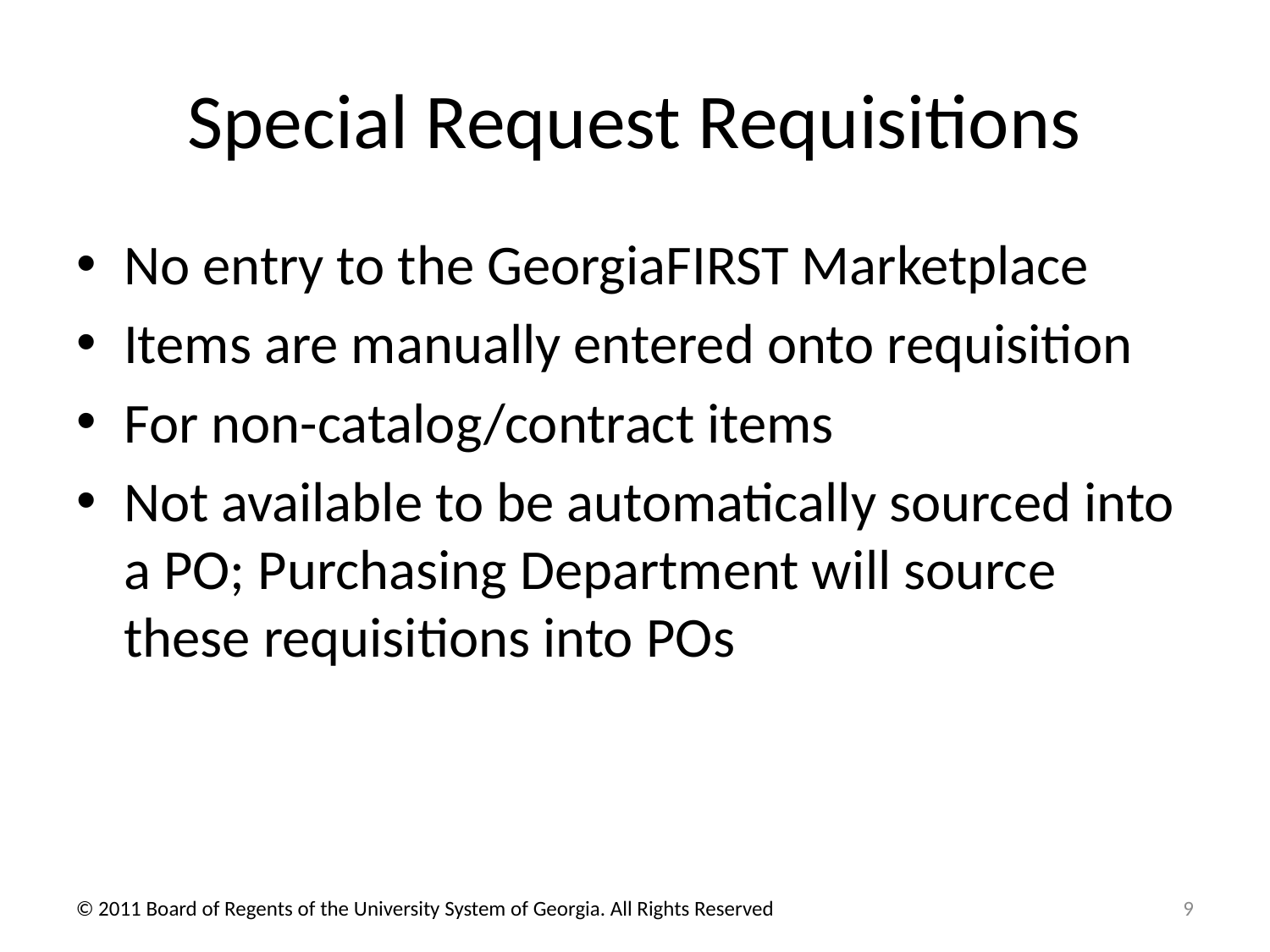

# Special Request Requisitions
No entry to the GeorgiaFIRST Marketplace
Items are manually entered onto requisition
For non-catalog/contract items
Not available to be automatically sourced into a PO; Purchasing Department will source these requisitions into POs
© 2011 Board of Regents of the University System of Georgia. All Rights Reserved
9